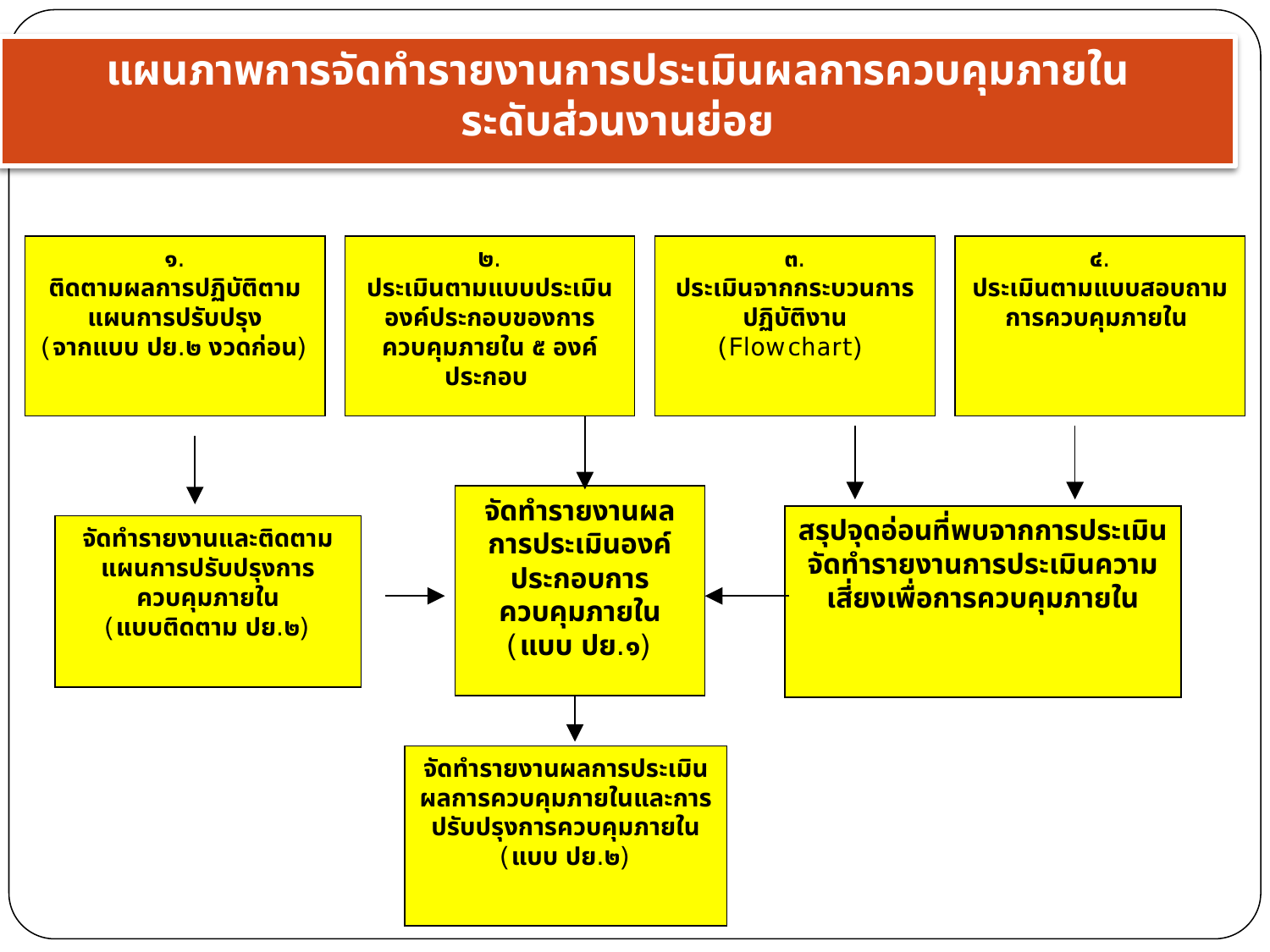

แผนภาพการจัดทำรายงานการประเมินผลการควบคุมภายใน
ระดับส่วนงานย่อย
๑.
ติดตามผลการปฏิบัติตามแผนการปรับปรุง
(จากแบบ ปย.๒ งวดก่อน)
๒.
ประเมินตามแบบประเมินองค์ประกอบของการควบคุมภายใน ๕ องค์ประกอบ
๓.
ประเมินจากกระบวนการปฏิบัติงาน (Flowchart)
๔.
ประเมินตามแบบสอบถามการควบคุมภายใน
จัดทำรายงานผลการประเมินองค์ประกอบการควบคุมภายใน
(แบบ ปย.๑)
สรุปจุดอ่อนที่พบจากการประเมิน จัดทำรายงานการประเมินความเสี่ยงเพื่อการควบคุมภายใน
จัดทำรายงานและติดตามแผนการปรับปรุงการควบคุมภายใน
(แบบติดตาม ปย.๒)
จัดทำรายงานผลการประเมินผลการควบคุมภายในและการปรับปรุงการควบคุมภายใน
(แบบ ปย.๒)